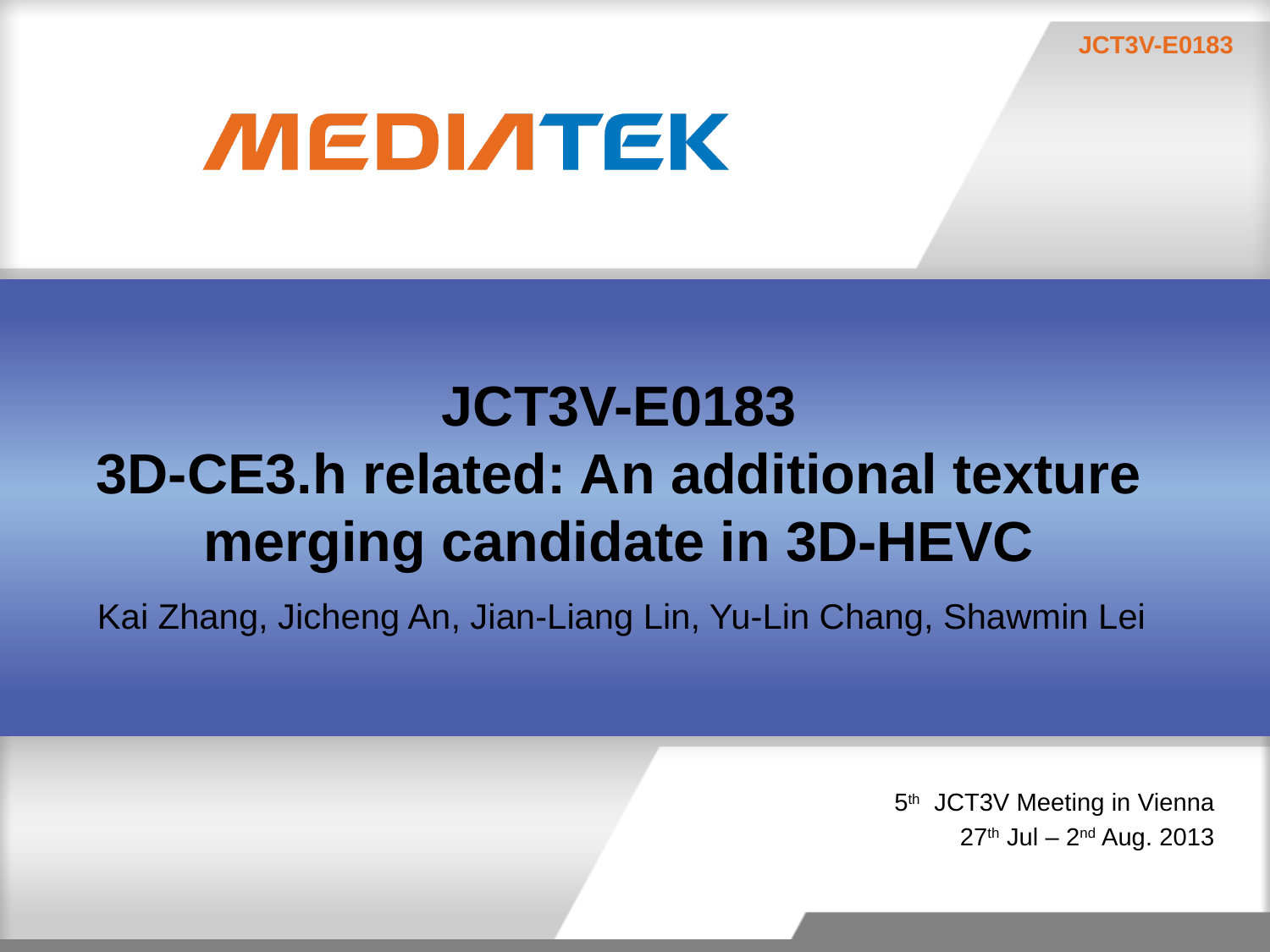

# JCT3V-E0183 3D-CE3.h related: An additional texture merging candidate in 3D-HEVC
Kai Zhang, Jicheng An, Jian-Liang Lin, Yu-Lin Chang, Shawmin Lei